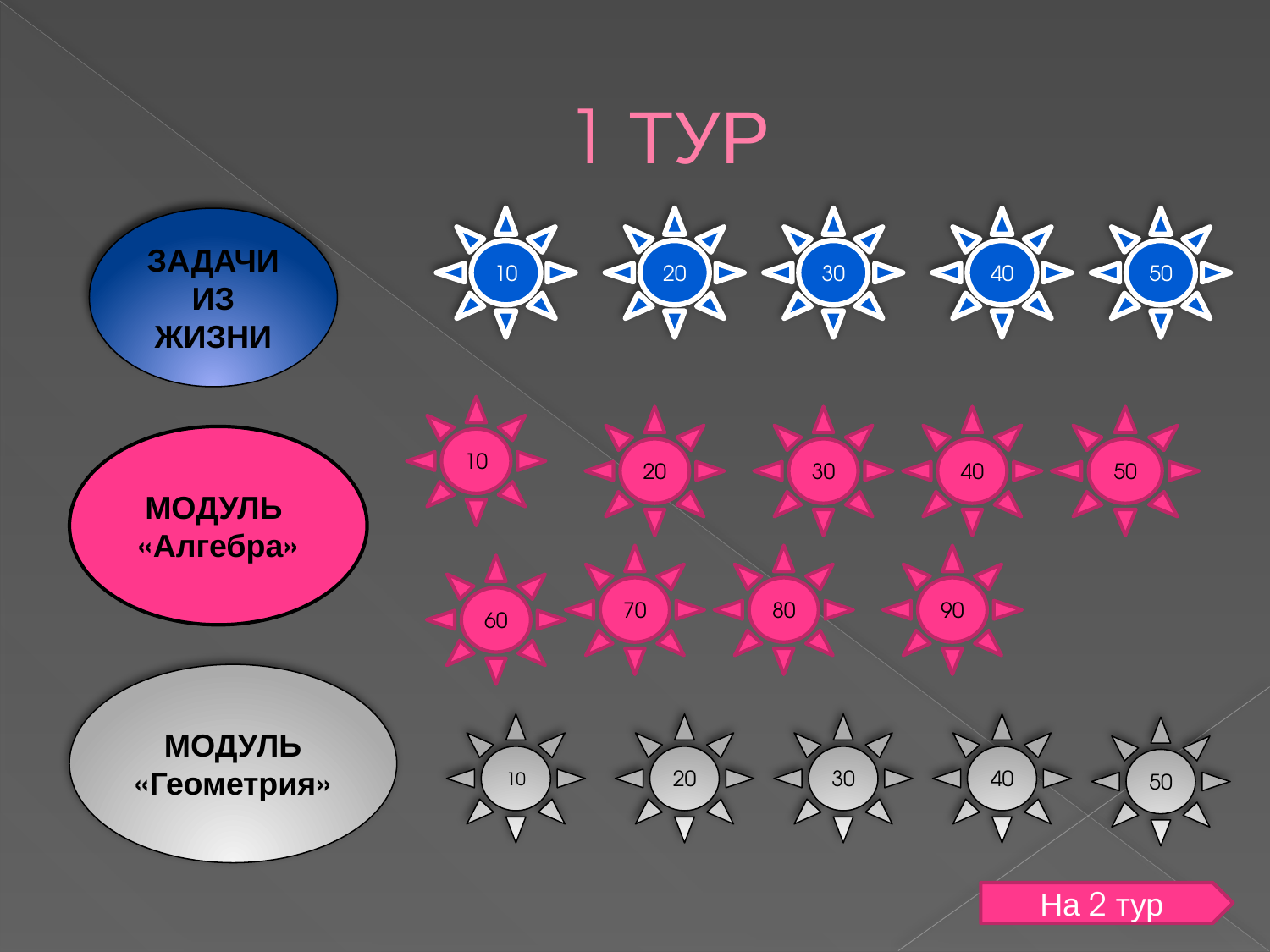

# 1 ТУР
ЗАДАЧИ ИЗ ЖИЗНИ
10
20
30
40
50
10
20
30
40
50
МОДУЛЬ
«Алгебра»
70
80
90
60
МОДУЛЬ
«Геометрия»
10
20
30
40
50
На 2 тур